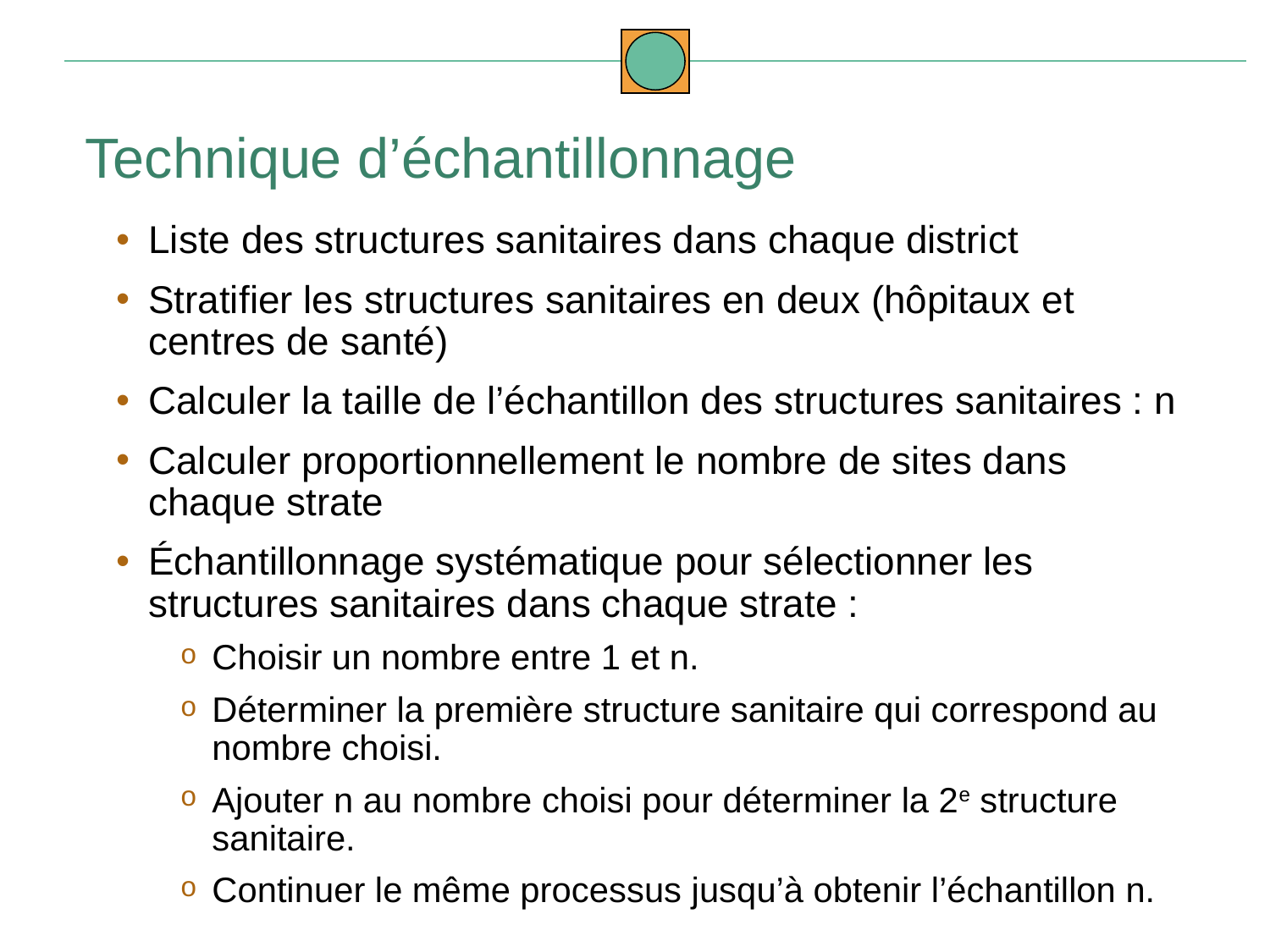

Technique d’échantillonnage
Liste des structures sanitaires dans chaque district
Stratifier les structures sanitaires en deux (hôpitaux et centres de santé)
Calculer la taille de l’échantillon des structures sanitaires : n
Calculer proportionnellement le nombre de sites dans chaque strate
Échantillonnage systématique pour sélectionner les structures sanitaires dans chaque strate :
Choisir un nombre entre 1 et n.
Déterminer la première structure sanitaire qui correspond au nombre choisi.
Ajouter n au nombre choisi pour déterminer la 2e structure sanitaire.
Continuer le même processus jusqu’à obtenir l’échantillon n.